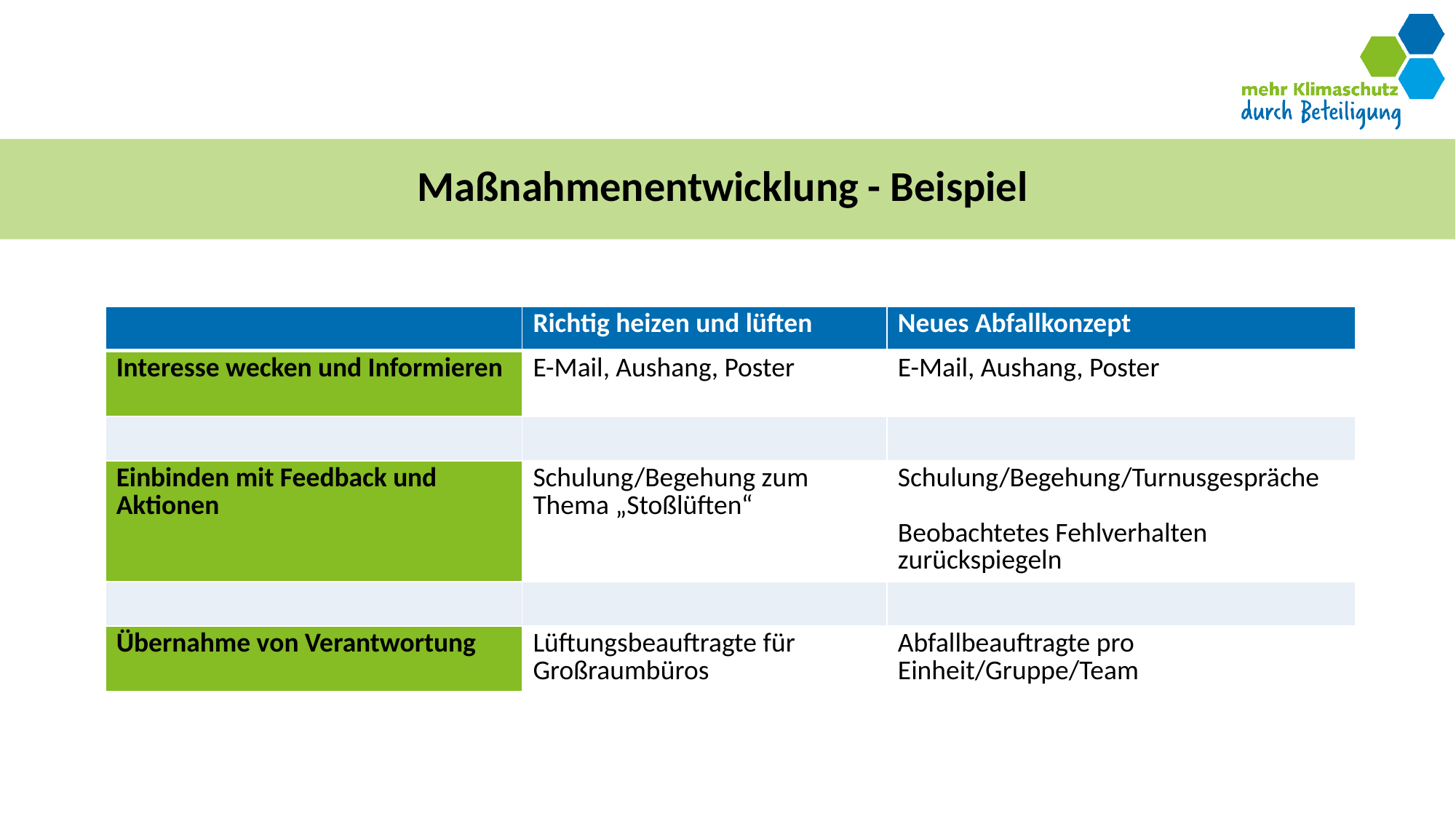

# Maßnahmenentwicklung - Beispiel
|  | Richtig heizen und lüften | Neues Abfallkonzept |
| --- | --- | --- |
| Interesse wecken und Informieren | E-Mail, Aushang, Poster | E-Mail, Aushang, Poster |
|  |  |  |
| Einbinden mit Feedback und Aktionen | Schulung/Begehung zum Thema „Stoßlüften“ | Schulung/Begehung/Turnusgespräche Beobachtetes Fehlverhalten zurückspiegeln |
|  |  |  |
| Übernahme von Verantwortung | Lüftungsbeauftragte für Großraumbüros | Abfallbeauftragte pro Einheit/Gruppe/Team |